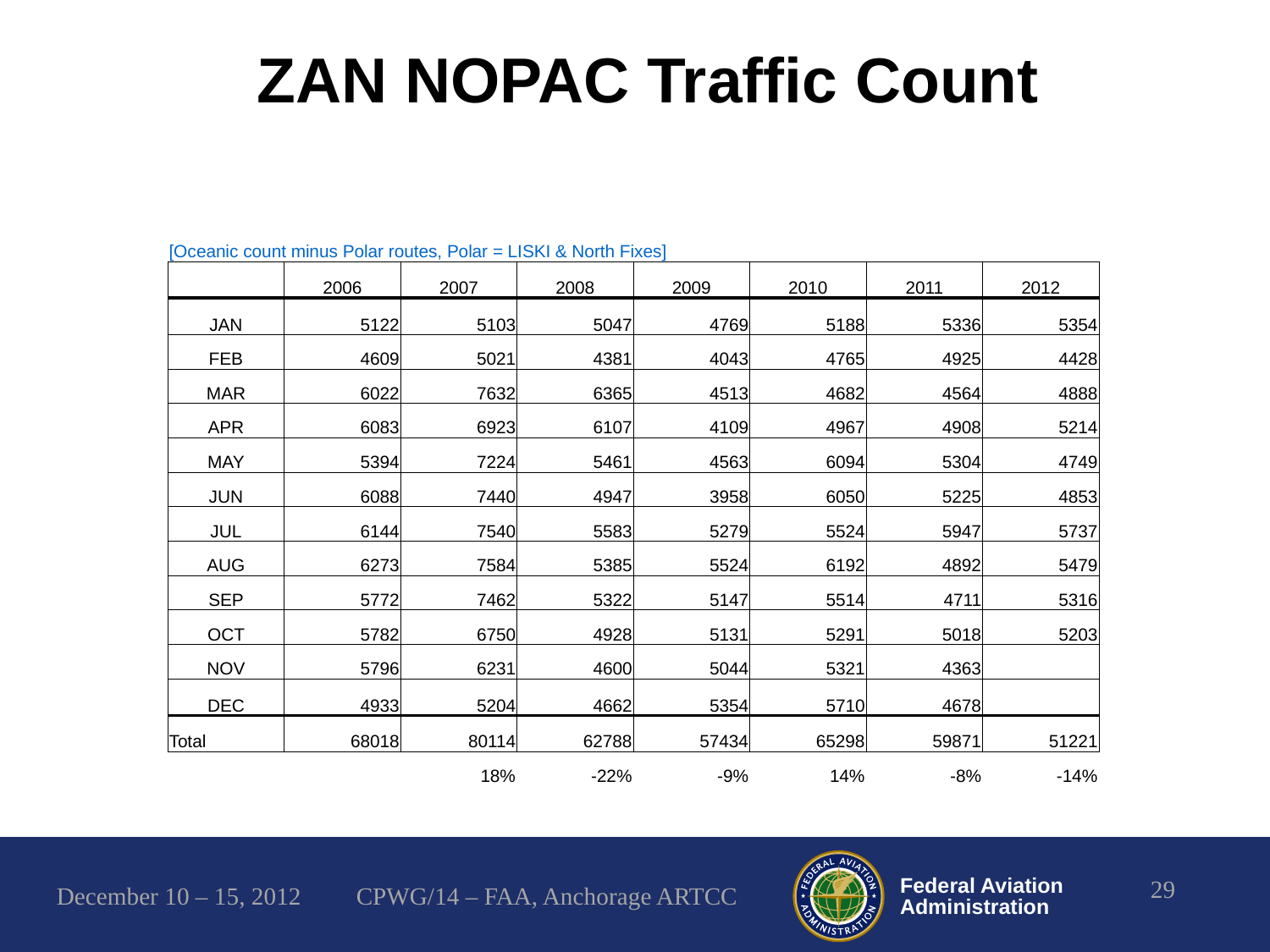

# ZAN NOPAC Traffic Count

| [Oceanic count minus Polar routes, Polar = LISKI & North Fixes] |  |  |  |  |  |  |  |
| --- | --- | --- | --- | --- | --- | --- | --- |
|  | 2006 | 2007 | 2008 | 2009 | 2010 | 2011 | 2012 |
| JAN | 5122 | 5103 | 5047 | 4769 | 5188 | 5336 | 5354 |
| FEB | 4609 | 5021 | 4381 | 4043 | 4765 | 4925 | 4428 |
| MAR | 6022 | 7632 | 6365 | 4513 | 4682 | 4564 | 4888 |
| APR | 6083 | 6923 | 6107 | 4109 | 4967 | 4908 | 5214 |
| MAY | 5394 | 7224 | 5461 | 4563 | 6094 | 5304 | 4749 |
| JUN | 6088 | 7440 | 4947 | 3958 | 6050 | 5225 | 4853 |
| JUL | 6144 | 7540 | 5583 | 5279 | 5524 | 5947 | 5737 |
| AUG | 6273 | 7584 | 5385 | 5524 | 6192 | 4892 | 5479 |
| SEP | 5772 | 7462 | 5322 | 5147 | 5514 | 4711 | 5316 |
| OCT | 5782 | 6750 | 4928 | 5131 | 5291 | 5018 | 5203 |
| NOV | 5796 | 6231 | 4600 | 5044 | 5321 | 4363 |  |
| DEC | 4933 | 5204 | 4662 | 5354 | 5710 | 4678 |  |
| Total | 68018 | 80114 | 62788 | 57434 | 65298 | 59871 | 51221 |
|  |  | 18% | -22% | -9% | 14% | -8% | -14% |

29
CPWG/14 – FAA, Anchorage ARTCC
December 10 – 15, 2012